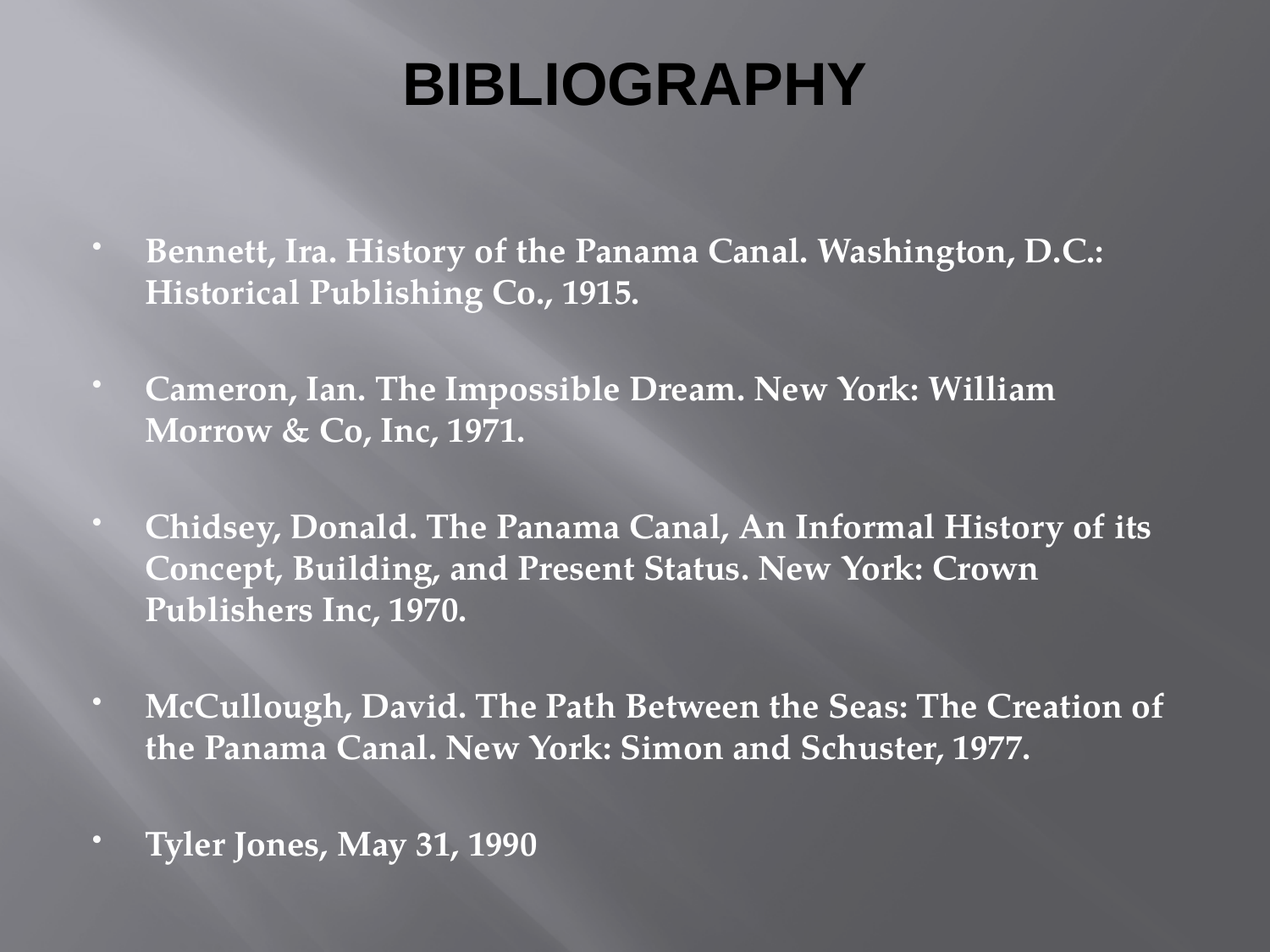

# BIBLIOGRAPHY
Bennett, Ira. History of the Panama Canal. Washington, D.C.: Historical Publishing Co., 1915.

Cameron, Ian. The Impossible Dream. New York: William Morrow & Co, Inc, 1971.

Chidsey, Donald. The Panama Canal, An Informal History of its Concept, Building, and Present Status. New York: Crown Publishers Inc, 1970.

McCullough, David. The Path Between the Seas: The Creation of the Panama Canal. New York: Simon and Schuster, 1977.

Tyler Jones, May 31, 1990